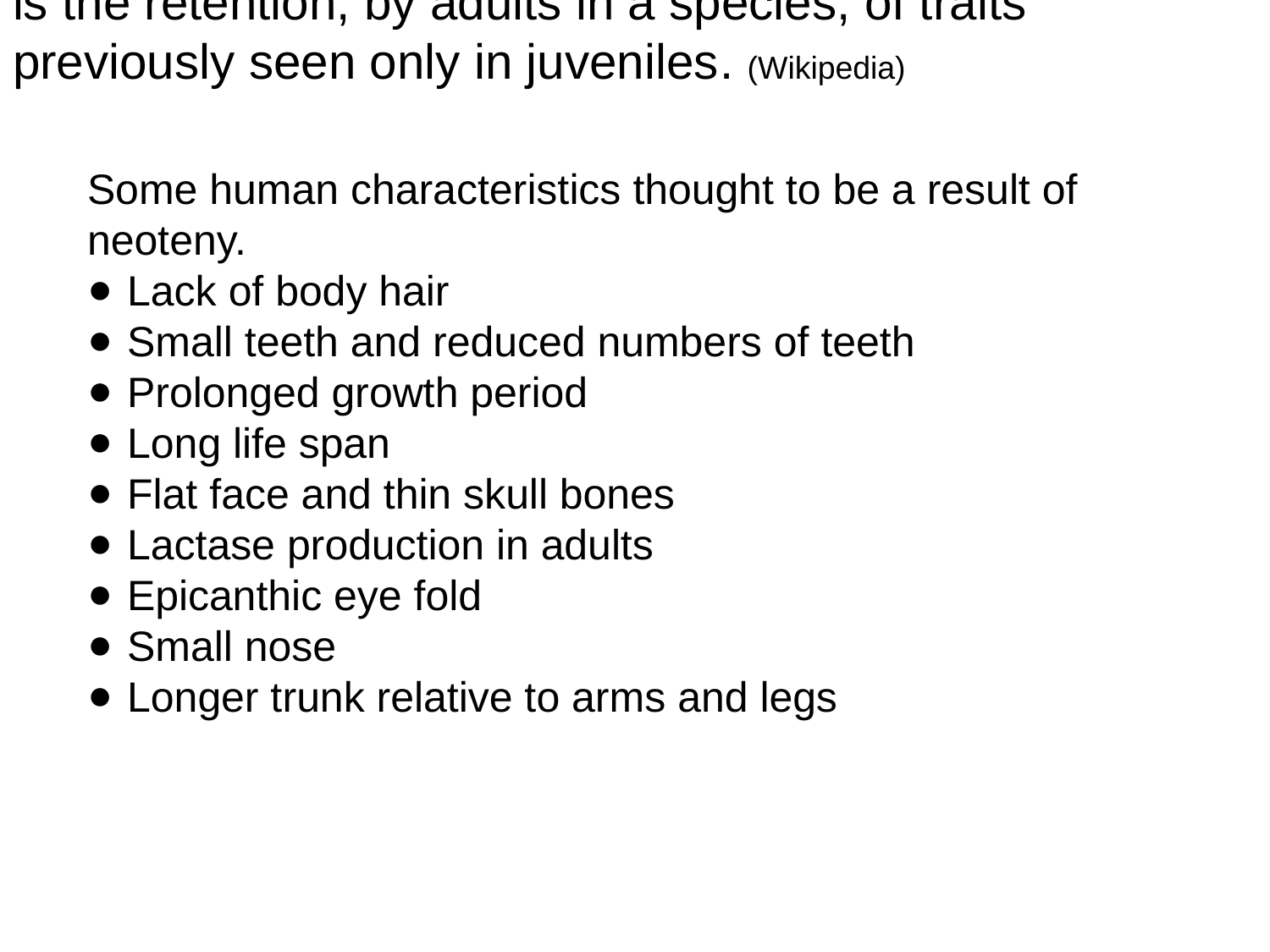

Neoteny, also called juvenilisation or pedomorphism, is the retention, by adults in a species, of traits previously seen only in juveniles. (Wikipedia)
Some human characteristics thought to be a result of neoteny.
Lack of body hair
Small teeth and reduced numbers of teeth
Prolonged growth period
Long life span
Flat face and thin skull bones
Lactase production in adults
Epicanthic eye fold
Small nose
Longer trunk relative to arms and legs